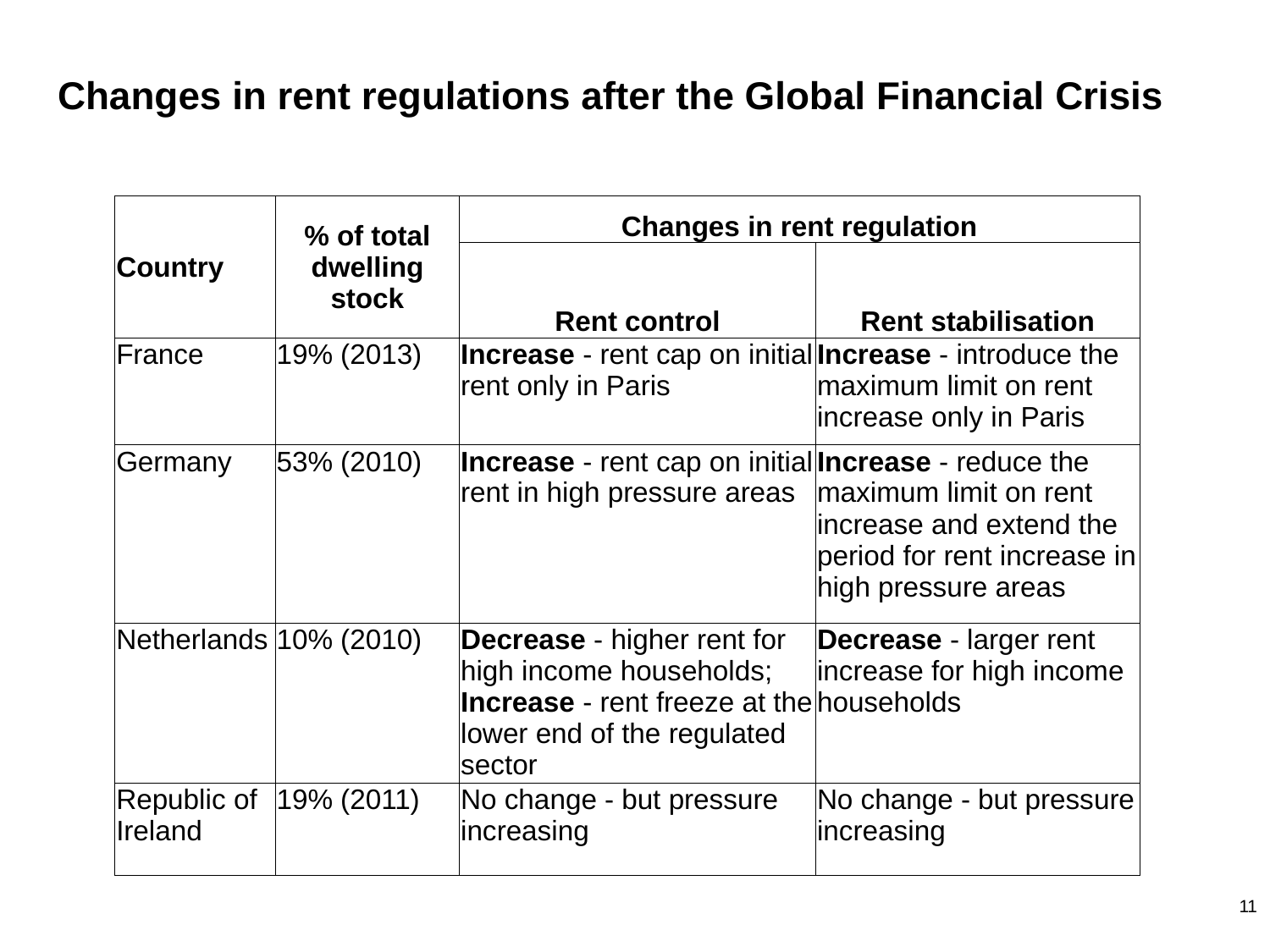

# Changes in rent regulations after the Global Financial Crisis
| Country | % of total dwelling stock | Changes in rent regulation |  |
| --- | --- | --- | --- |
|  |  | Rent control | Rent stabilisation |
| France | 19% (2013) | Increase - rent cap on initial rent only in Paris | Increase - introduce the maximum limit on rent increase only in Paris |
| Germany | 53% (2010) | Increase - rent cap on initial rent in high pressure areas | Increase - reduce the maximum limit on rent increase and extend the period for rent increase in high pressure areas |
| Netherlands | 10% (2010) | Decrease - higher rent for high income households; Increase - rent freeze at the lower end of the regulated sector | Decrease - larger rent increase for high income households |
| Republic of Ireland | 19% (2011) | No change - but pressure increasing | No change - but pressure increasing |
11